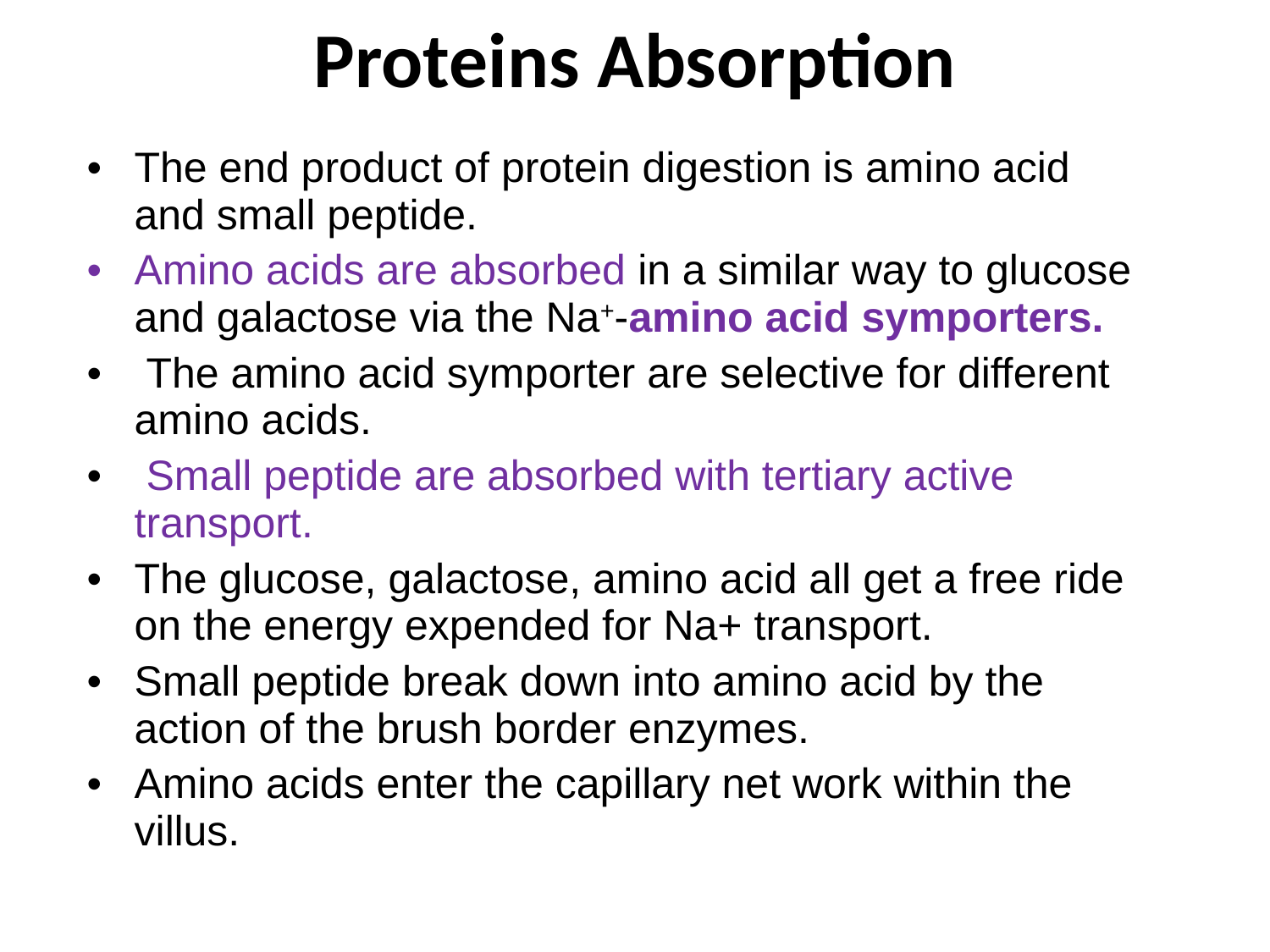

# Proteins Absorption
The end product of protein digestion is amino acid and small peptide.
Amino acids are absorbed in a similar way to glucose and galactose via the Na+-amino acid symporters.
 The amino acid symporter are selective for different amino acids.
 Small peptide are absorbed with tertiary active transport.
The glucose, galactose, amino acid all get a free ride on the energy expended for Na+ transport.
Small peptide break down into amino acid by the action of the brush border enzymes.
Amino acids enter the capillary net work within the villus.